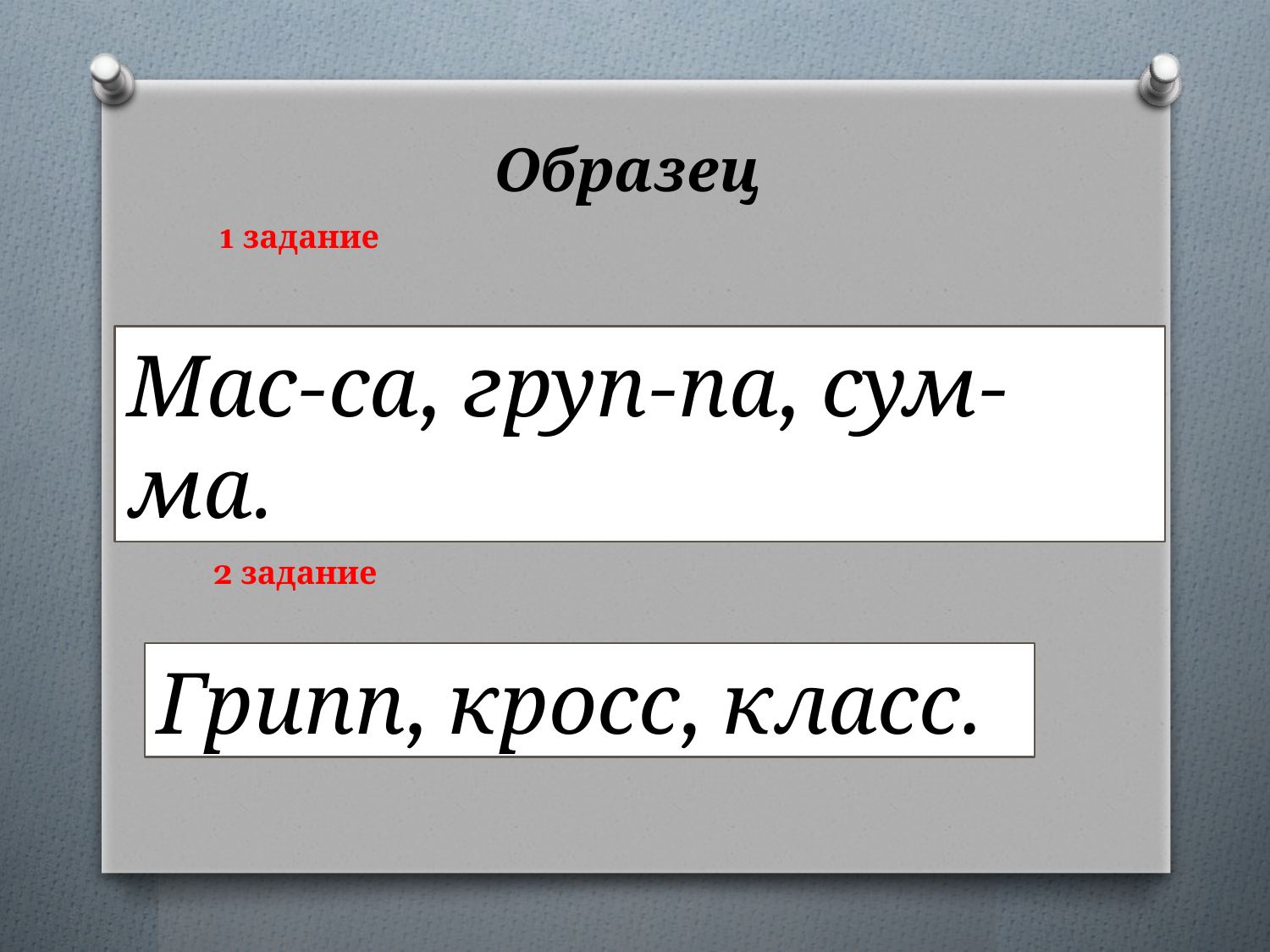

# Образец
1 задание
Мас-са, груп-па, сум-ма.
2 задание
Грипп, кросс, класс.